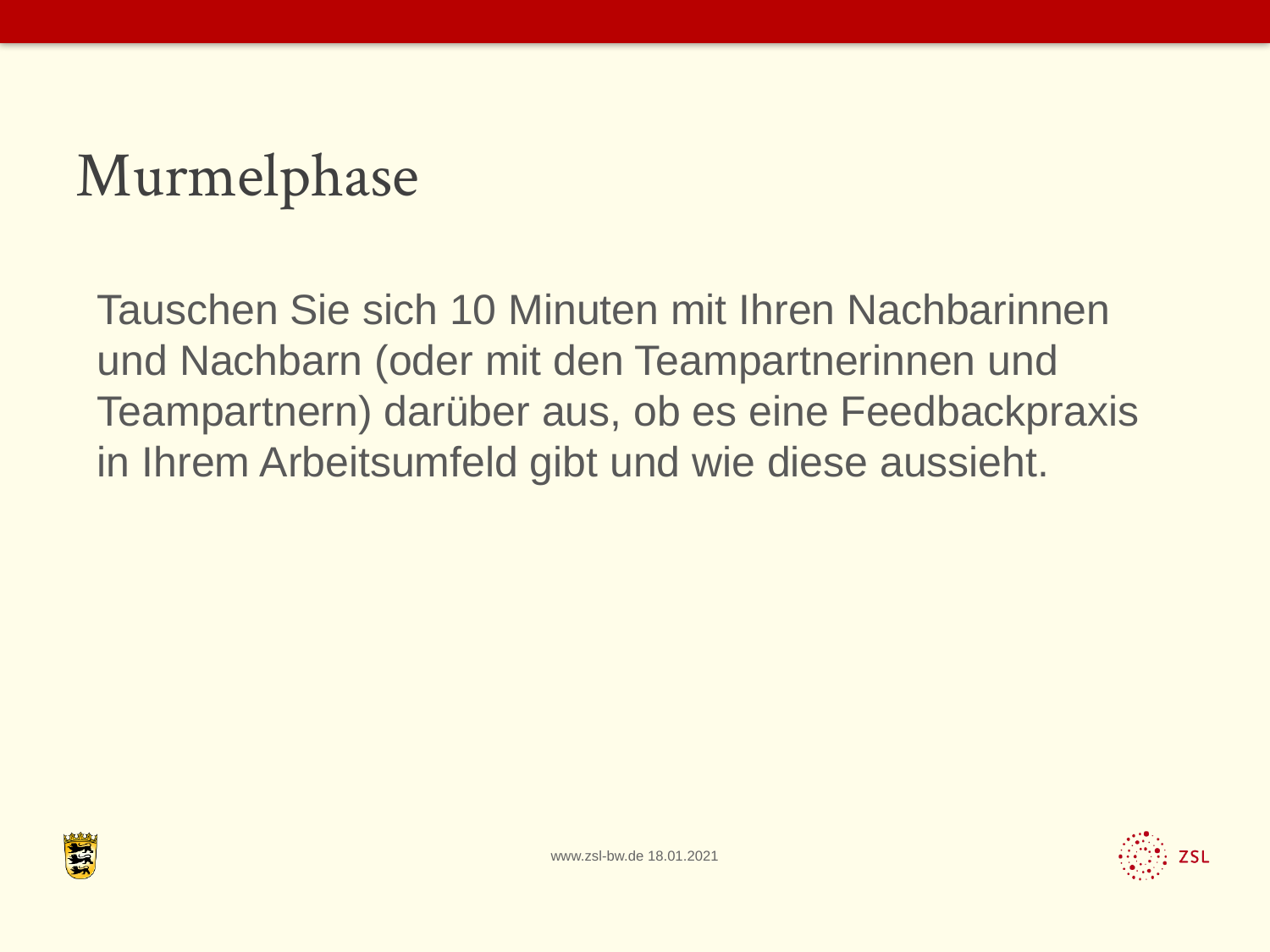

# Murmelphase
Tauschen Sie sich 10 Minuten mit Ihren Nachbarinnen und Nachbarn (oder mit den Teampartnerinnen und Teampartnern) darüber aus, ob es eine Feedbackpraxis in Ihrem Arbeitsumfeld gibt und wie diese aussieht.